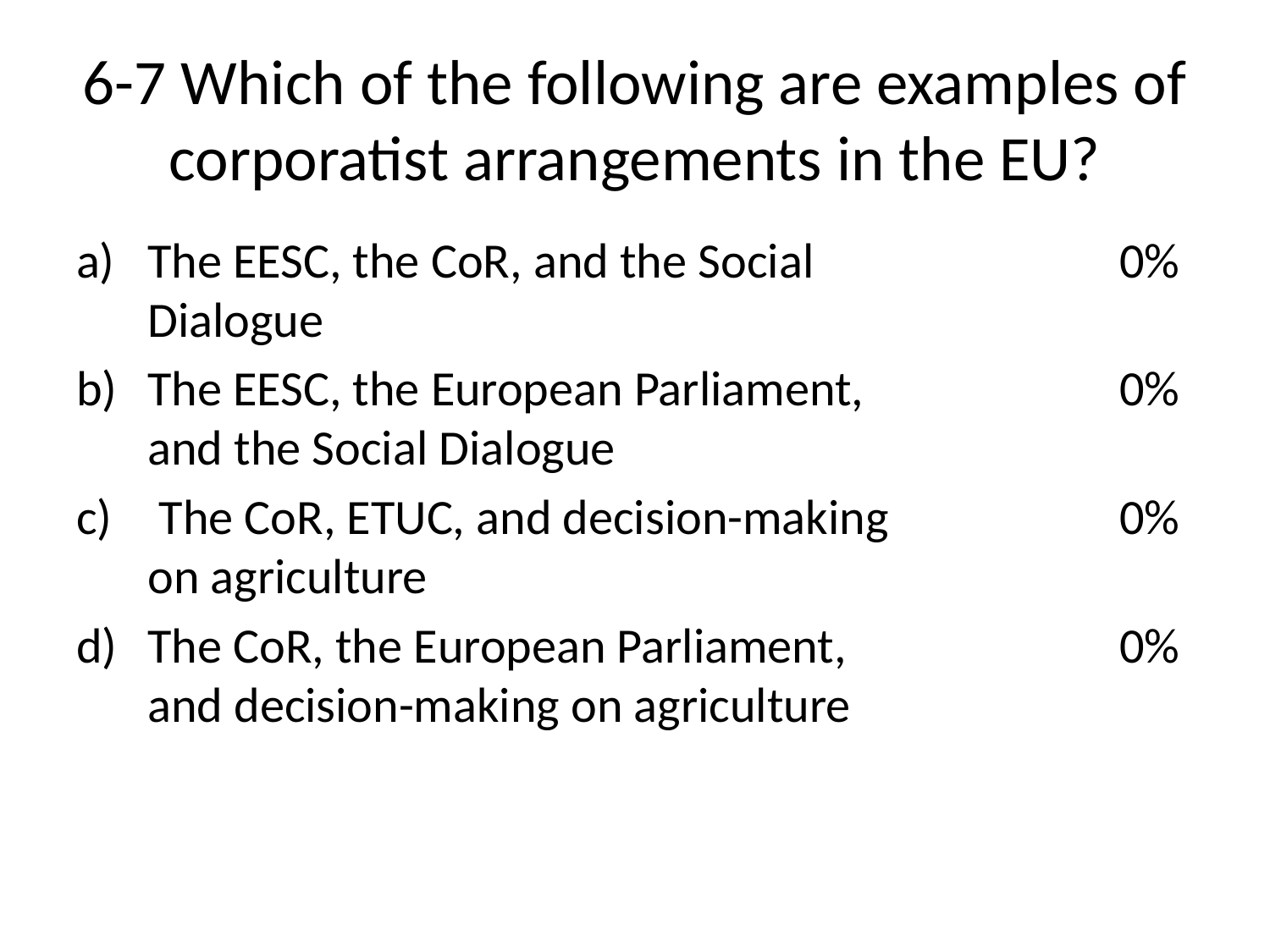

# 6-7 Which of the following are examples of corporatist arrangements in the EU?
The EESC, the CoR, and the Social Dialogue
The EESC, the European Parliament, and the Social Dialogue
 The CoR, ETUC, and decision-making on agriculture
The CoR, the European Parliament, and decision-making on agriculture
0%
0%
0%
0%